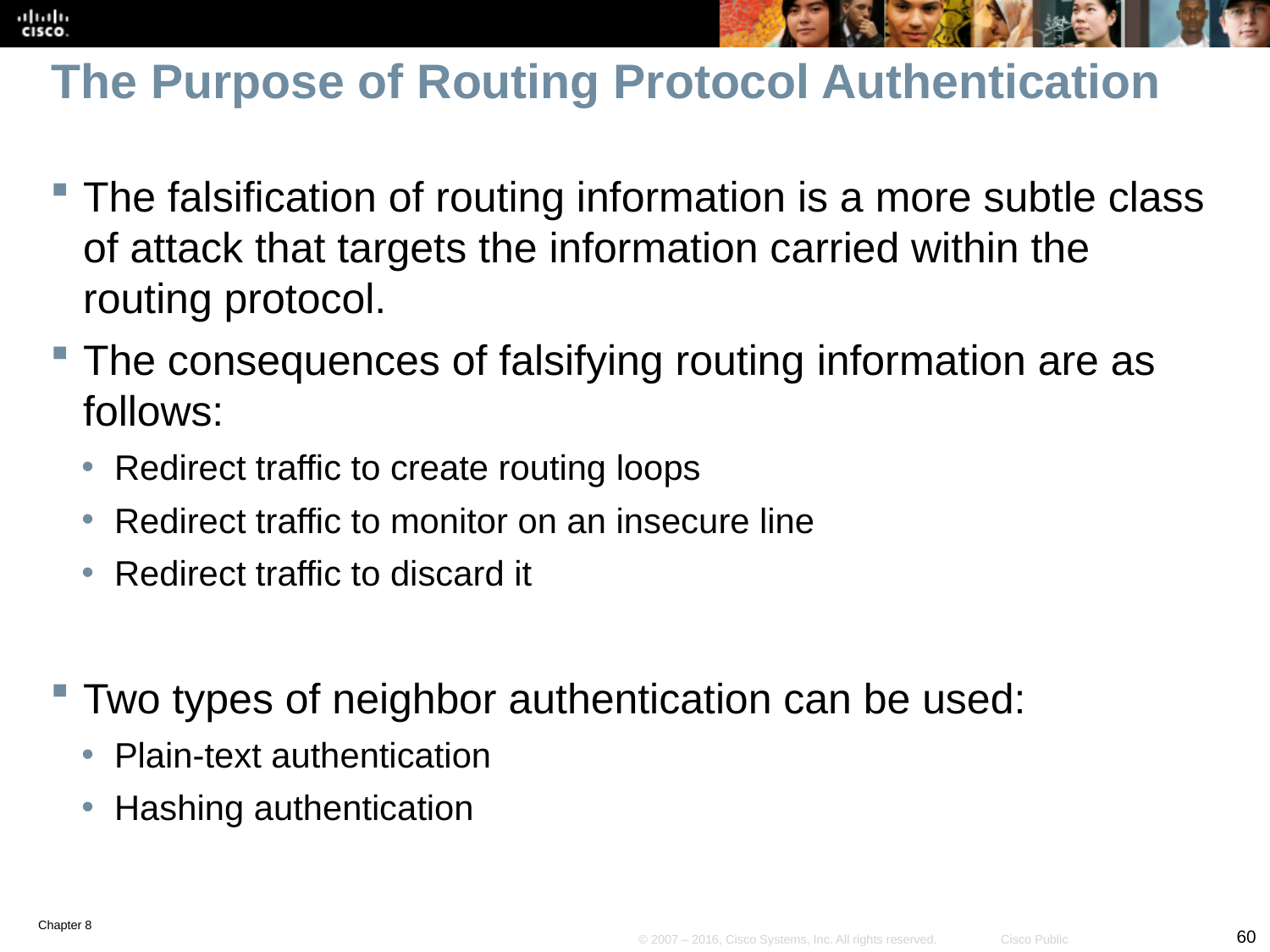

# The Purpose of Routing Protocol Authentication
The falsification of routing information is a more subtle class of attack that targets the information carried within the routing protocol.
The consequences of falsifying routing information are as follows:
Redirect traffic to create routing loops
Redirect traffic to monitor on an insecure line
Redirect traffic to discard it

Two types of neighbor authentication can be used:
Plain-text authentication
Hashing authentication